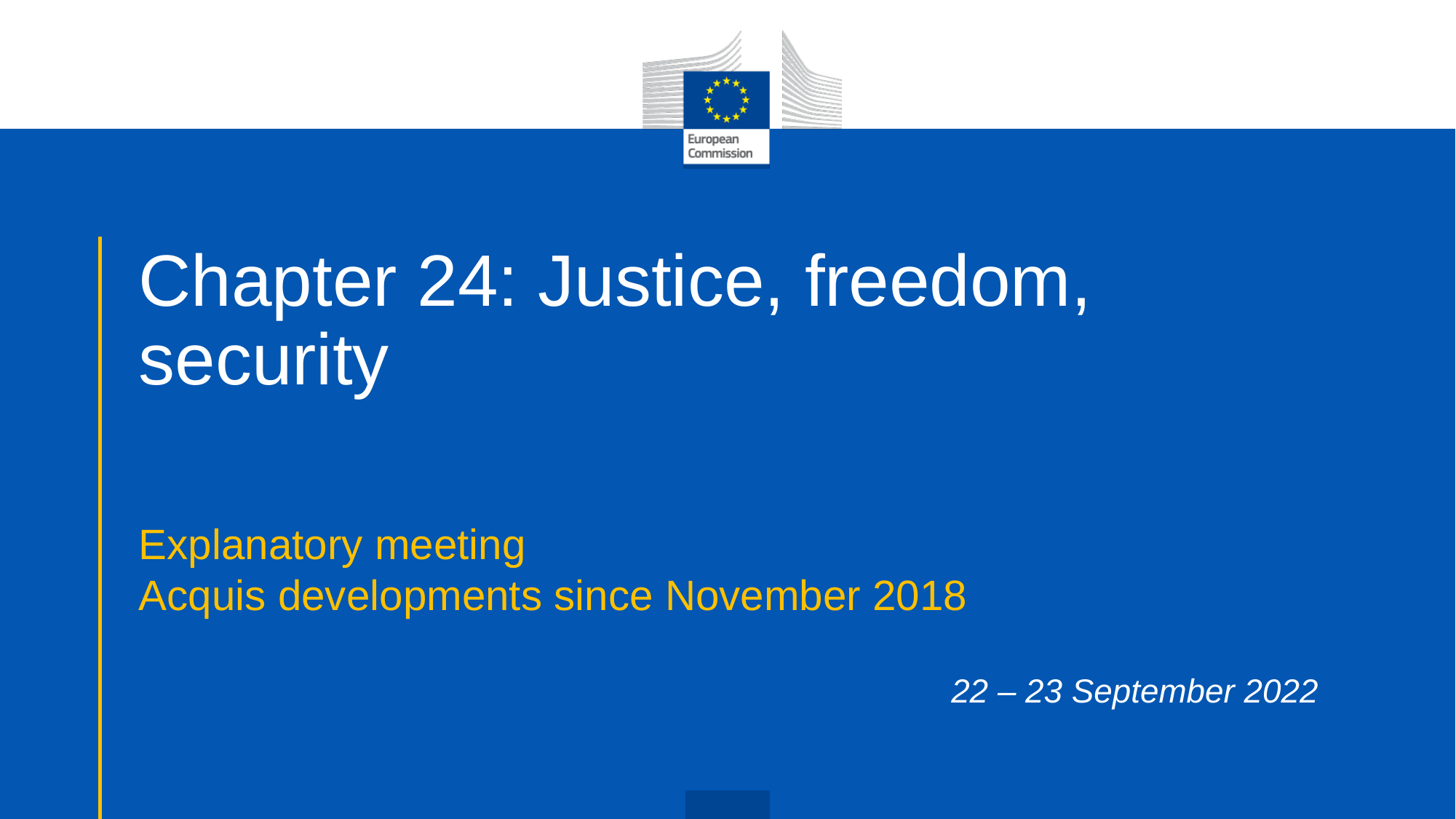

# Chapter 24: Justice, freedom, security
Explanatory meeting
Acquis developments since November 2018
22 – 23 September 2022